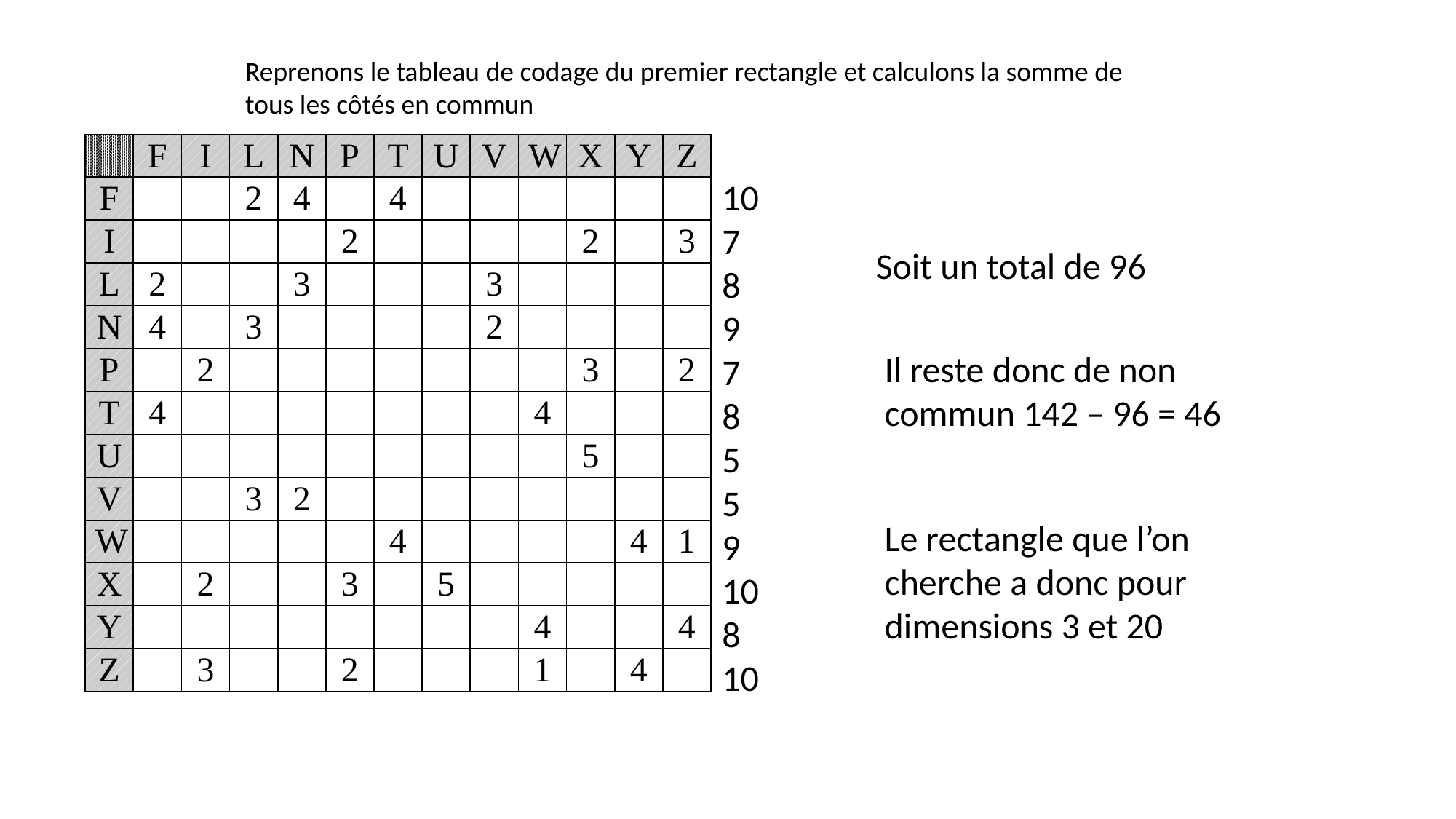

Reprenons le tableau de codage du premier rectangle et calculons la somme de
tous les côtés en commun
|  | F | I | L | N | P | T | U | V | W | X | Y | Z |
| --- | --- | --- | --- | --- | --- | --- | --- | --- | --- | --- | --- | --- |
| F |  |  | 2 | 4 |  | 4 |  |  |  |  |  |  |
| I |  |  |  |  | 2 |  |  |  |  | 2 |  | 3 |
| L | 2 |  |  | 3 |  |  |  | 3 |  |  |  |  |
| N | 4 |  | 3 |  |  |  |  | 2 |  |  |  |  |
| P |  | 2 |  |  |  |  |  |  |  | 3 |  | 2 |
| T | 4 |  |  |  |  |  |  |  | 4 |  |  |  |
| U |  |  |  |  |  |  |  |  |  | 5 |  |  |
| V |  |  | 3 | 2 |  |  |  |  |  |  |  |  |
| W |  |  |  |  |  | 4 |  |  |  |  | 4 | 1 |
| X |  | 2 |  |  | 3 |  | 5 |  |  |  |  |  |
| Y |  |  |  |  |  |  |  |  | 4 |  |  | 4 |
| Z |  | 3 |  |  | 2 |  |  |  | 1 |  | 4 |  |
10
7
8
9
7
8
5
5
9
10
8
10
Soit un total de 96
Il reste donc de non commun 142 – 96 = 46
Le rectangle que l’on cherche a donc pour dimensions 3 et 20